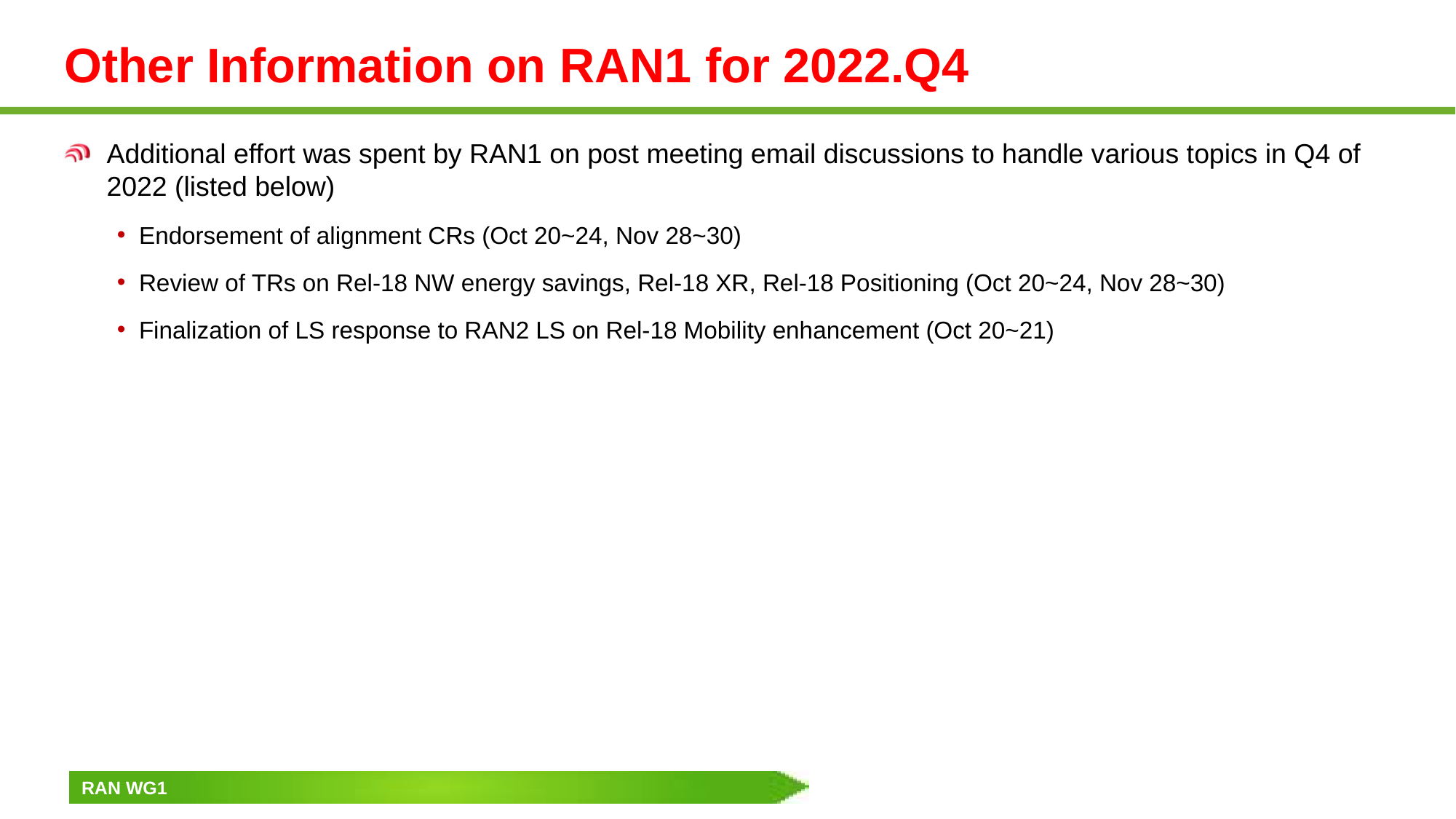

# Other Information on RAN1 for 2022.Q4
Additional effort was spent by RAN1 on post meeting email discussions to handle various topics in Q4 of 2022 (listed below)
Endorsement of alignment CRs (Oct 20~24, Nov 28~30)
Review of TRs on Rel-18 NW energy savings, Rel-18 XR, Rel-18 Positioning (Oct 20~24, Nov 28~30)
Finalization of LS response to RAN2 LS on Rel-18 Mobility enhancement (Oct 20~21)